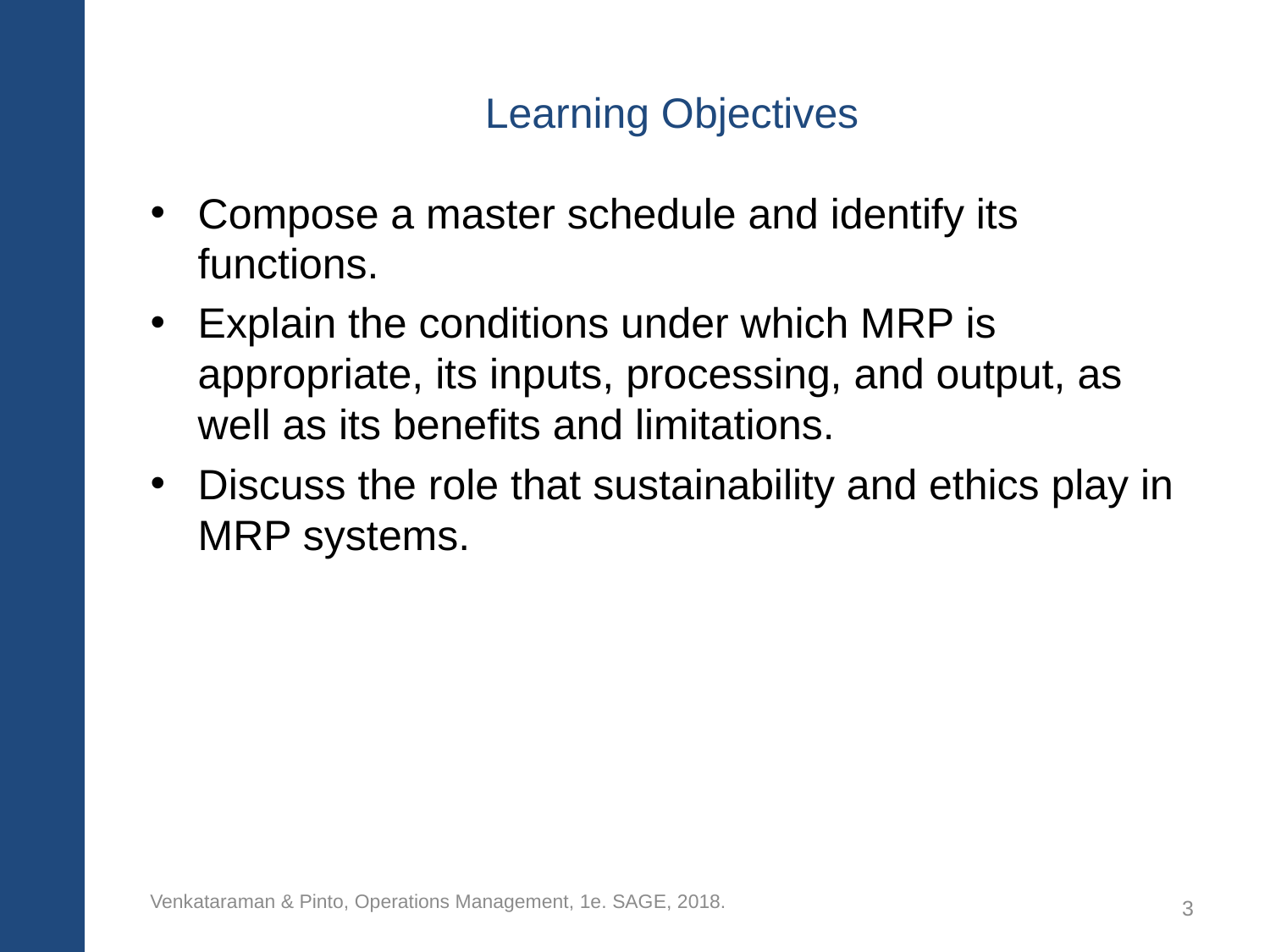

# Learning Objectives
Compose a master schedule and identify its functions.
Explain the conditions under which MRP is appropriate, its inputs, processing, and output, as well as its benefits and limitations.
Discuss the role that sustainability and ethics play in MRP systems.
Venkataraman & Pinto, Operations Management, 1e. SAGE, 2018.
3